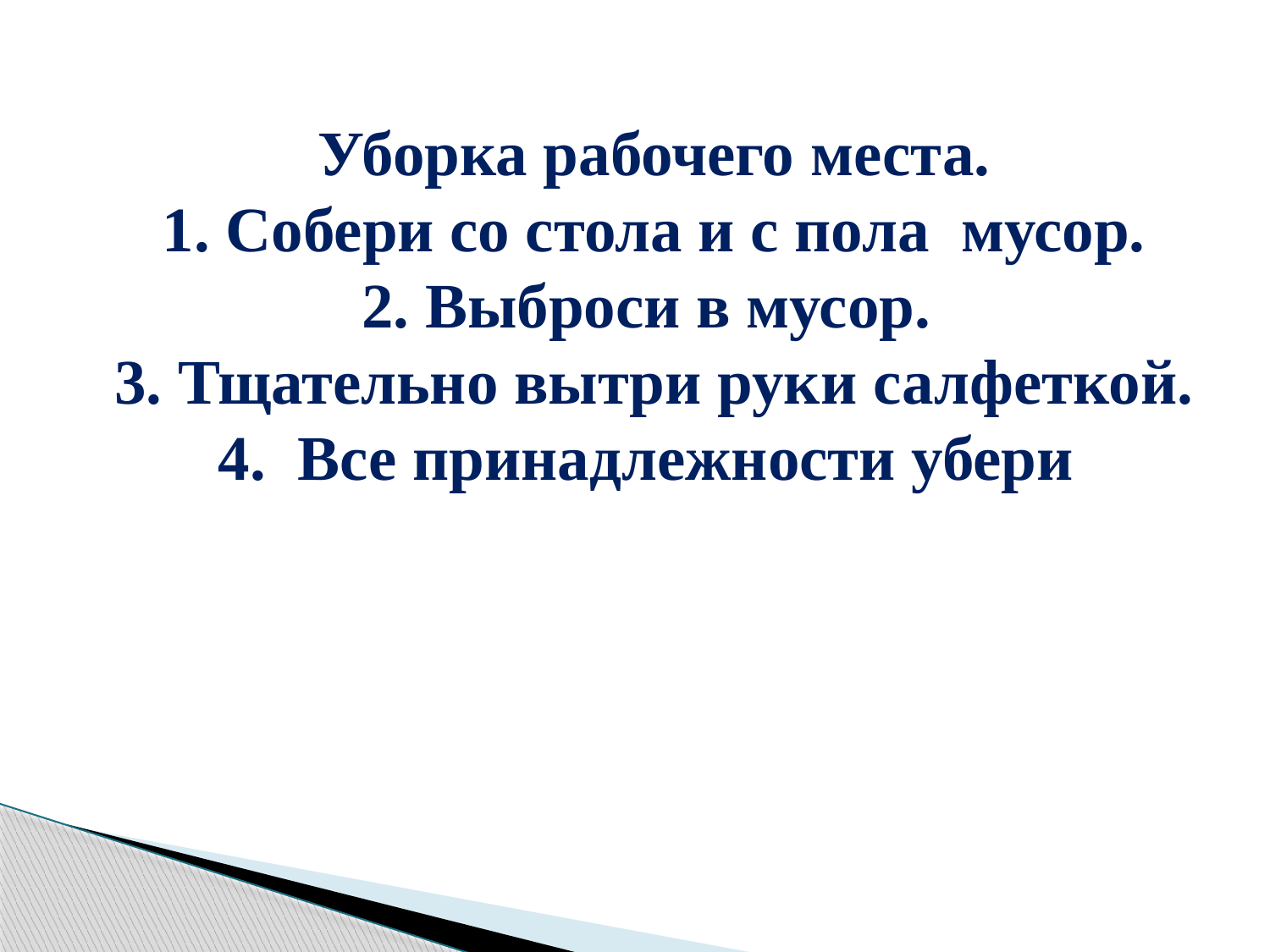

Уборка рабочего места.
1. Собери со стола и с пола  мусор.
2. Выброси в мусор.
3. Тщательно вытри руки салфеткой.
4.  Все принадлежности убери